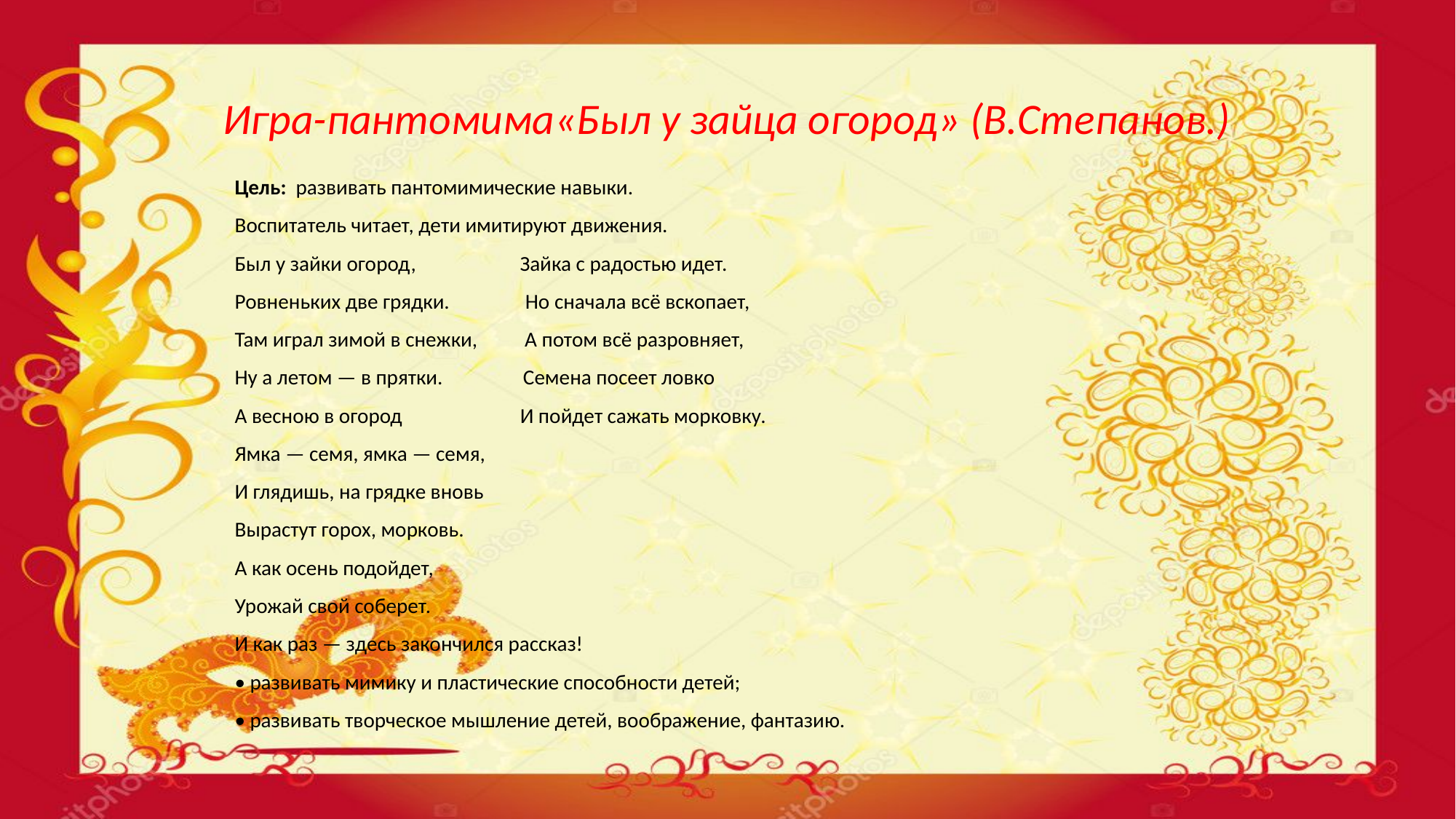

# Игра-пантомима«Был у зайца огород» (В.Степанов.)
Цель:  развивать пантомимические навыки.
Воспитатель читает, дети имитируют движения.
Был у зайки огород,                      Зайка с радостью идет.
Ровненьких две грядки.                Но сначала всё вскопает,
Там играл зимой в снежки,          А потом всё разровняет,
Ну а летом — в прятки.                 Семена посеет ловко
А весною в огород                         И пойдет сажать морковку.
Ямка — семя, ямка — семя,
И глядишь, на грядке вновь
Вырастут горох, морковь.
А как осень подойдет,
Урожай свой соберет.
И как раз — здесь закончился рассказ!
• развивать мимику и пластические способности детей;
• развивать творческое мышление детей, воображение, фантазию.